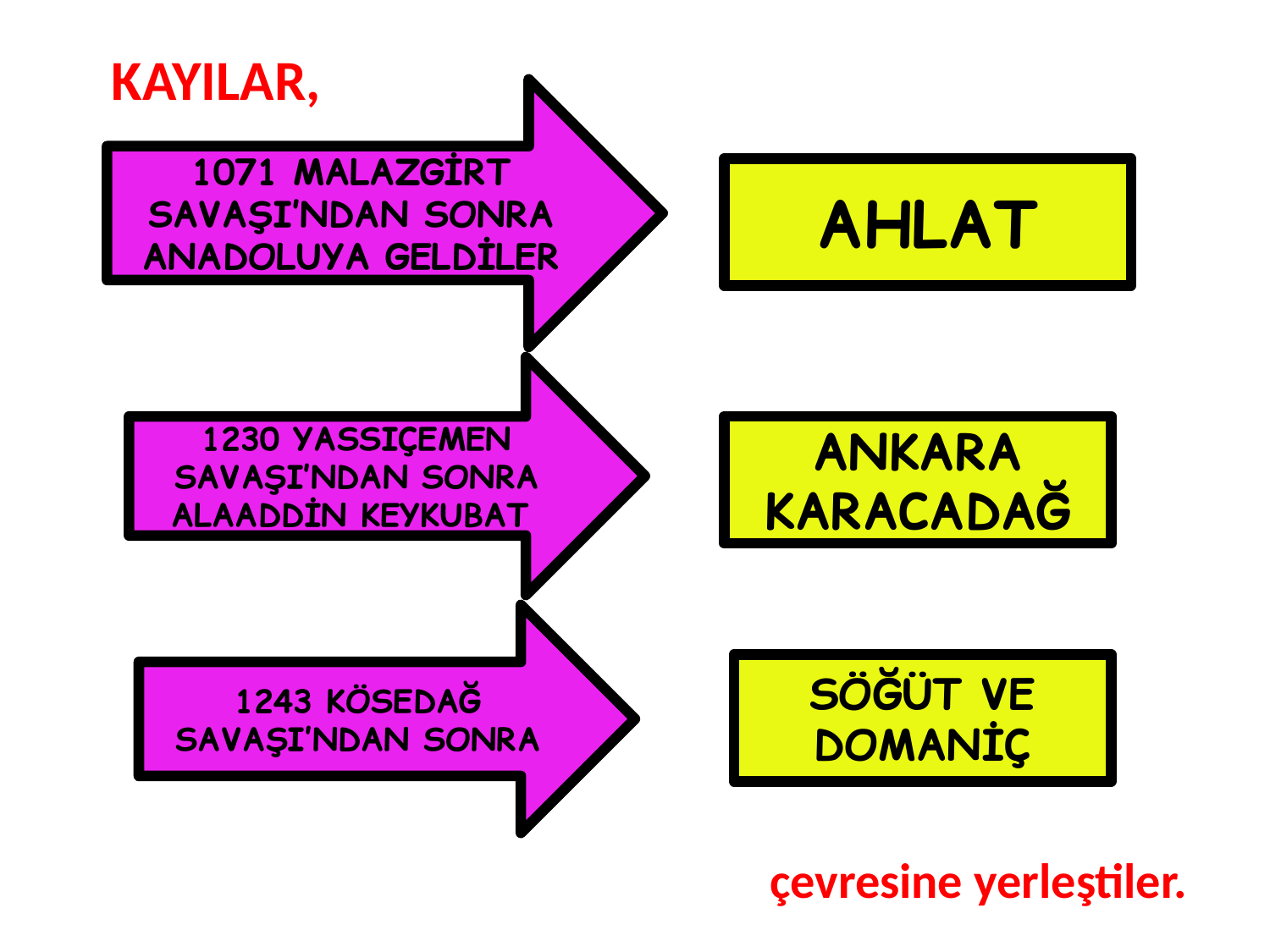

KAYILAR,
1071 MALAZGİRT SAVAŞI’NDAN SONRA ANADOLUYA GELDİLER
AHLAT
1230 YASSIÇEMEN SAVAŞI’NDAN SONRA ALAADDİN KEYKUBAT
ANKARA KARACADAĞ
1243 KÖSEDAĞ SAVAŞI’NDAN SONRA
SÖĞÜT VE DOMANİÇ
çevresine yerleştiler.